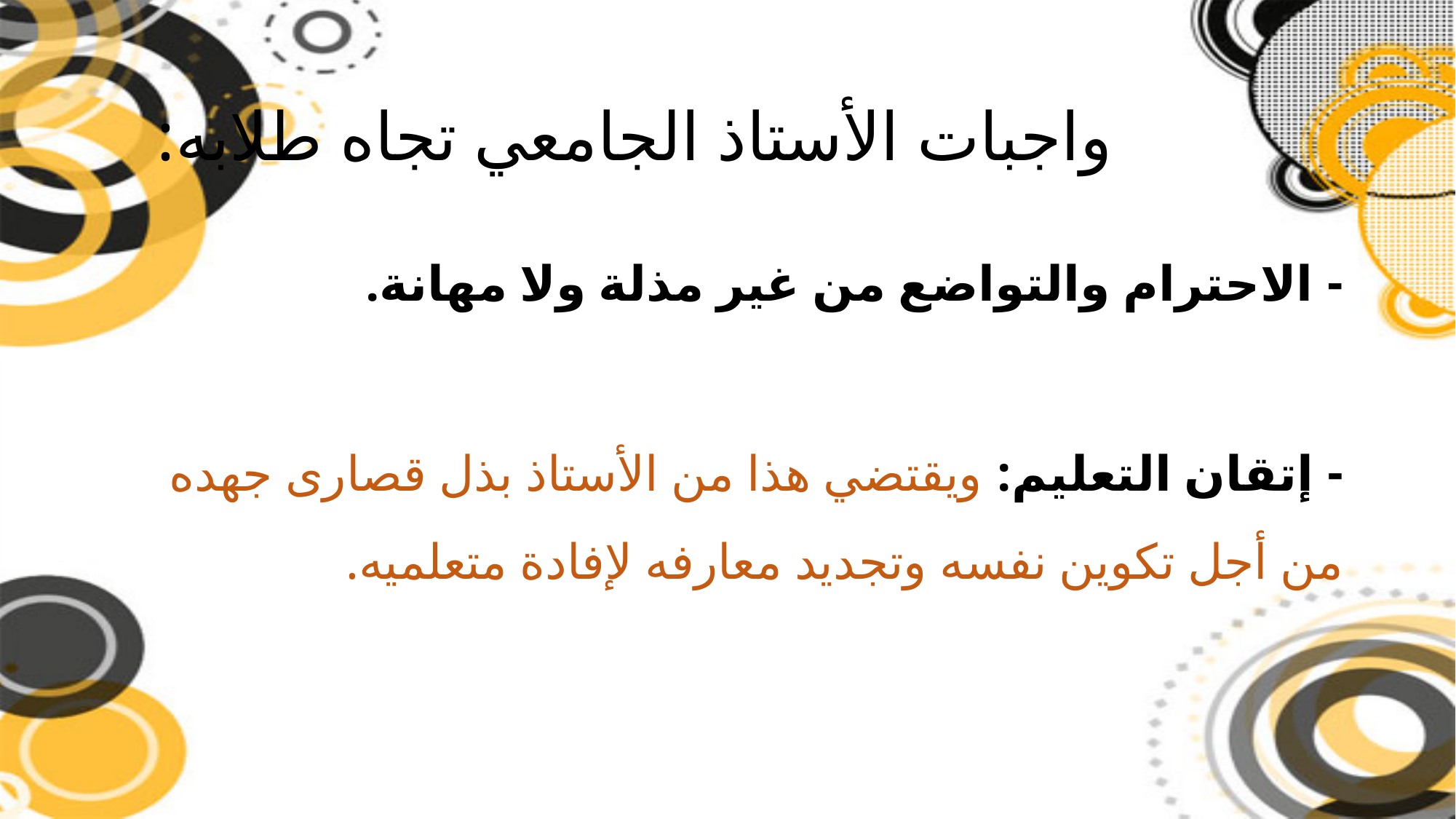

# واجبات الأستاذ الجامعي تجاه طلابه:
- الاحترام والتواضع من غير مذلة ولا مهانة.
- إتقان التعليم: ويقتضي هذا من الأستاذ بذل قصارى جهده من أجل تكوين نفسه وتجديد معارفه لإفادة متعلميه.